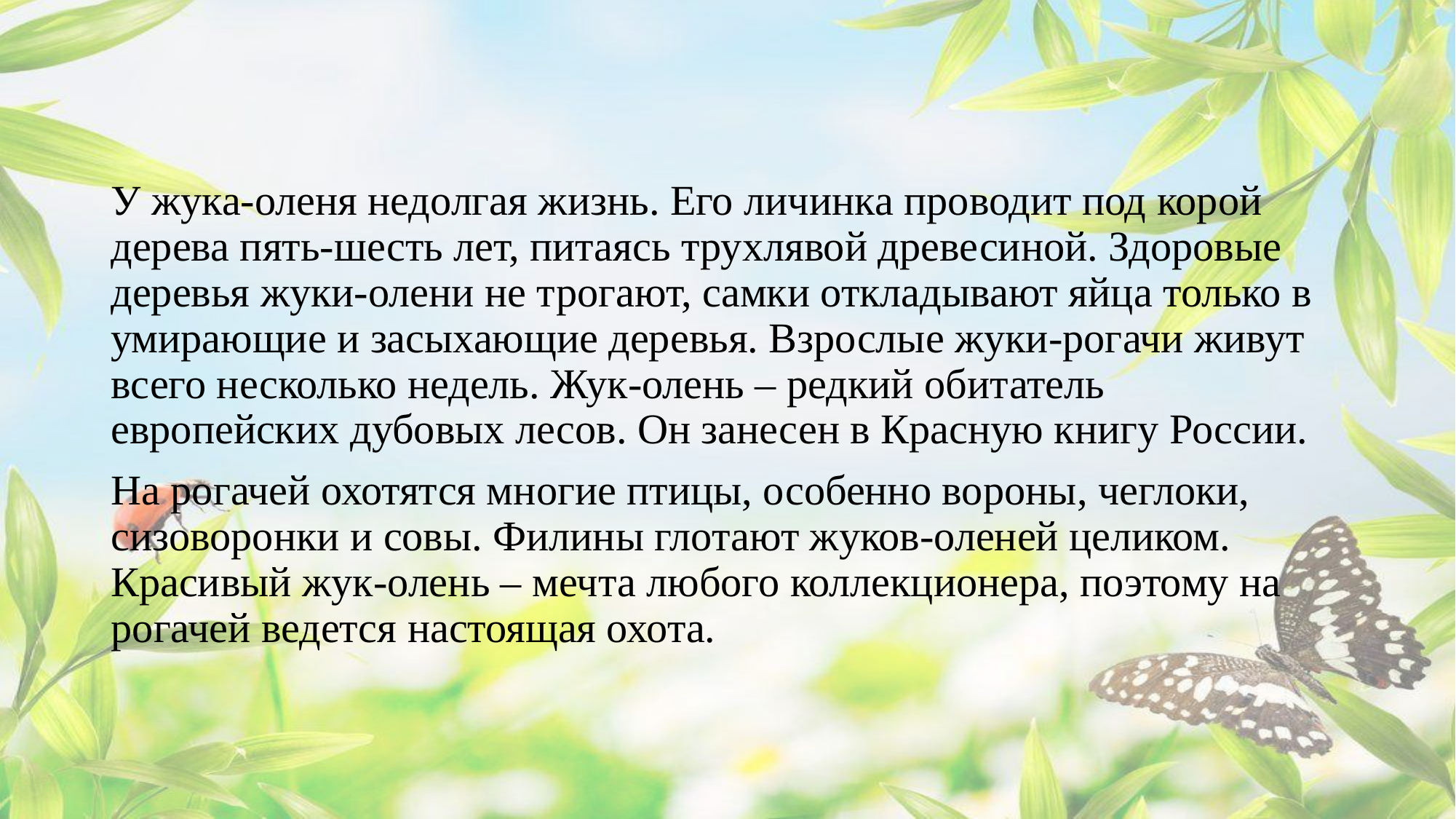

У жука-оленя недолгая жизнь. Его личинка проводит под корой дерева пять-шесть лет, питаясь трухлявой древесиной. Здоровые деревья жуки-олени не трогают, самки откладывают яйца только в умирающие и засыхающие деревья. Взрослые жуки-рогачи живут всего несколько недель. Жук-олень – редкий обитатель европейских дубовых лесов. Он занесен в Красную книгу России.
На рогачей охотятся многие птицы, особенно вороны, чеглоки, сизоворонки и совы. Филины глотают жуков-оленей целиком. Красивый жук-олень – мечта любого коллекционера, поэтому на рогачей ведется настоящая охота.